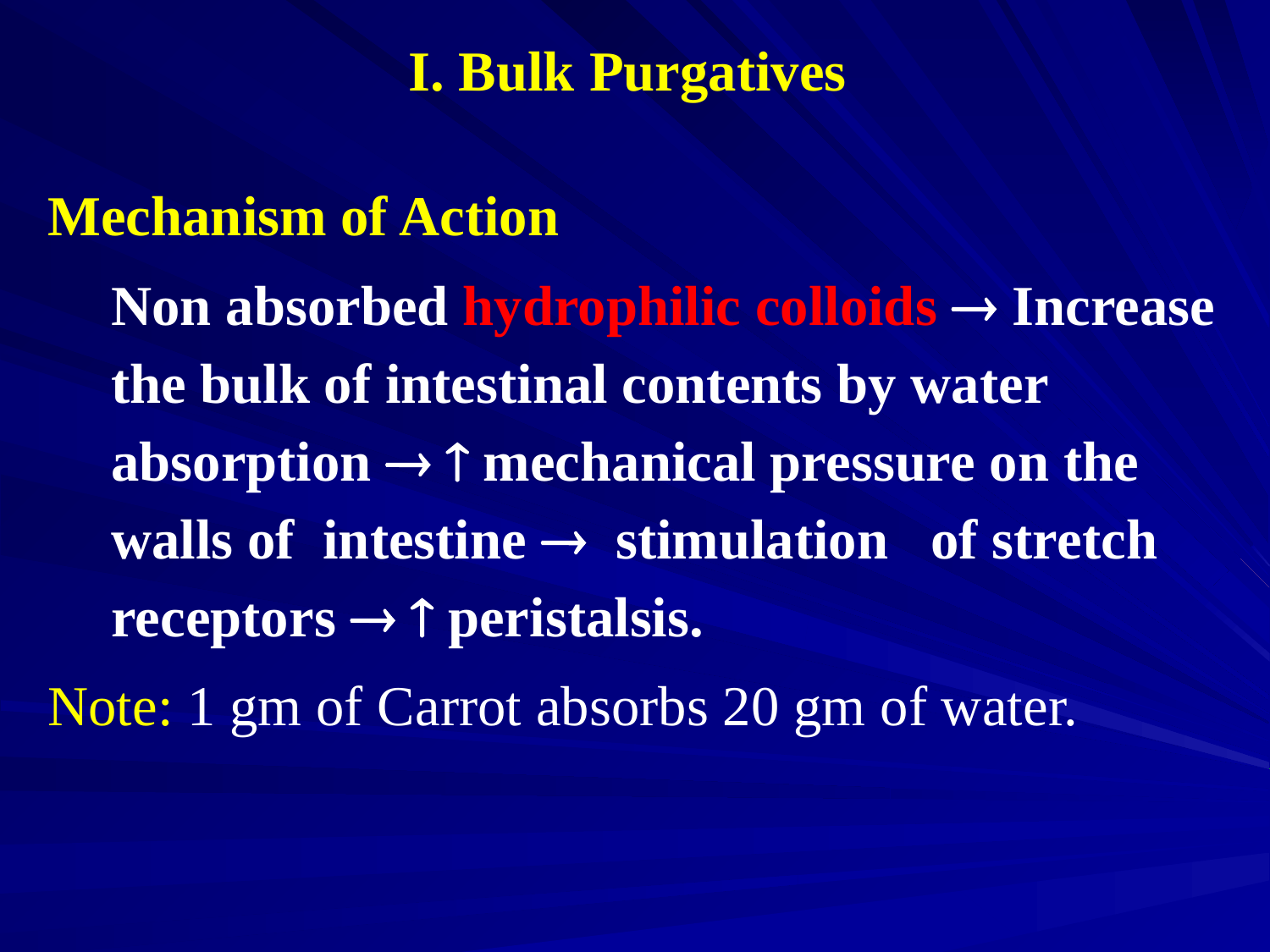

I. Bulk Purgatives

Mechanism of Action
	Non absorbed hydrophilic colloids → Increase the bulk of intestinal contents by water absorption → ↑ mechanical pressure on the walls of  intestine →  stimulation   of stretch receptors → ↑ peristalsis.
Note: 1 gm of Carrot absorbs 20 gm of water.